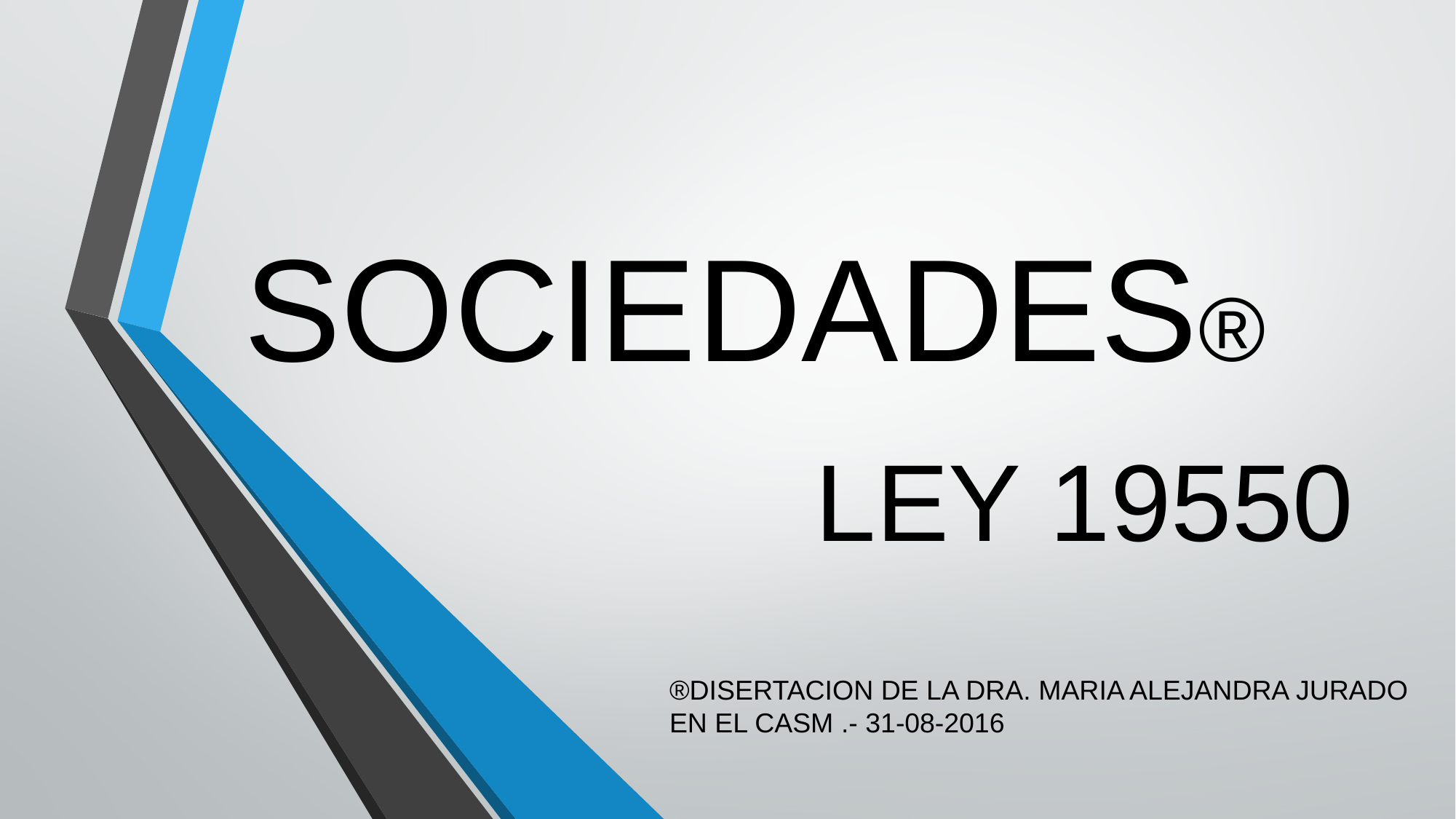

# SOCIEDADES®
LEY 19550

®DISERTACION DE LA DRA. MARIA ALEJANDRA JURADO
EN EL CASM .- 31-08-2016